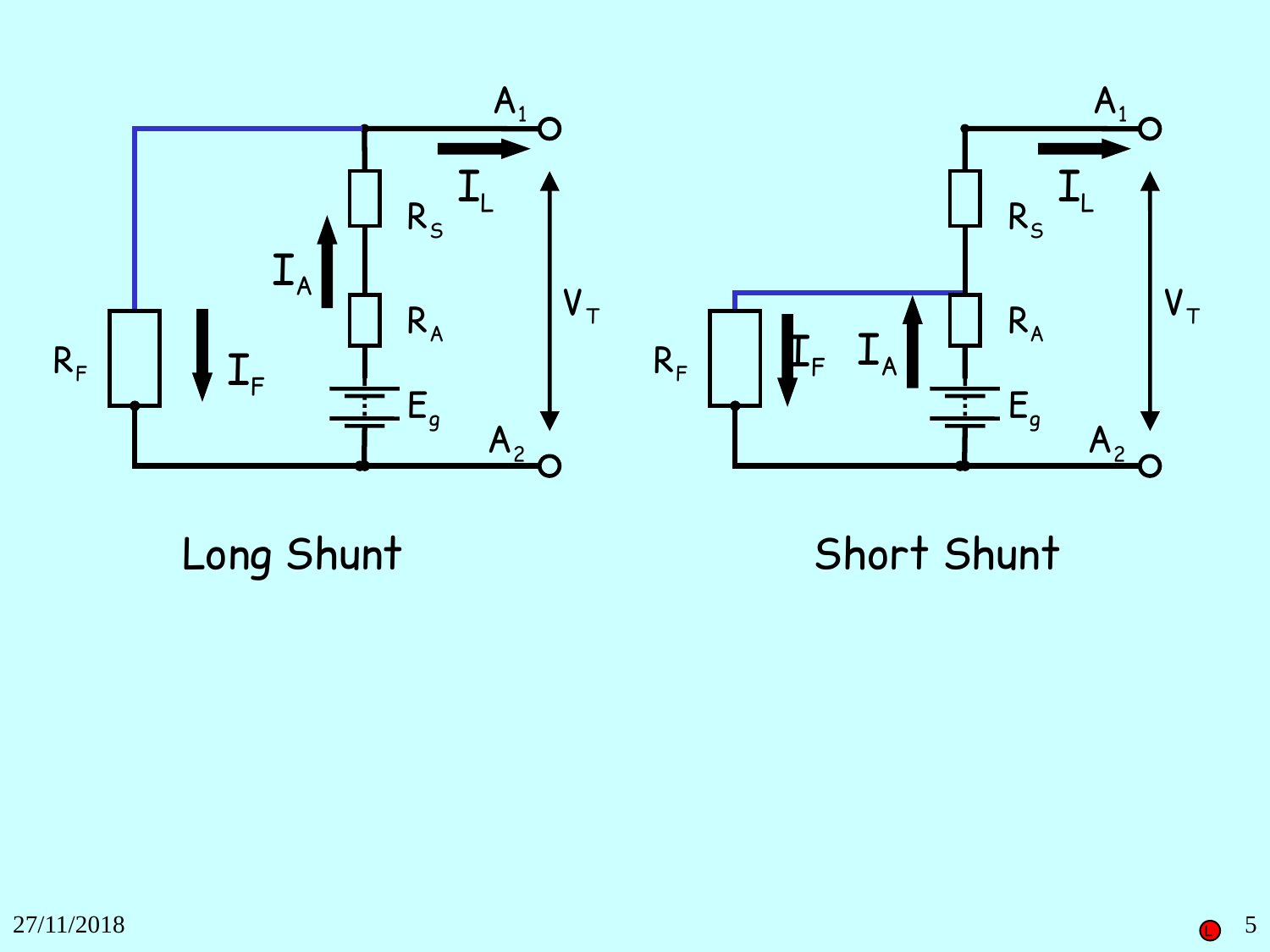

A1
A1

IL
IL

RS
RS
IA

VT
VT
RA
RA

IA
IF
RF
RF
IF

Eg
Eg
A2
A2

Long Shunt
Short Shunt
27/11/2018
5
L